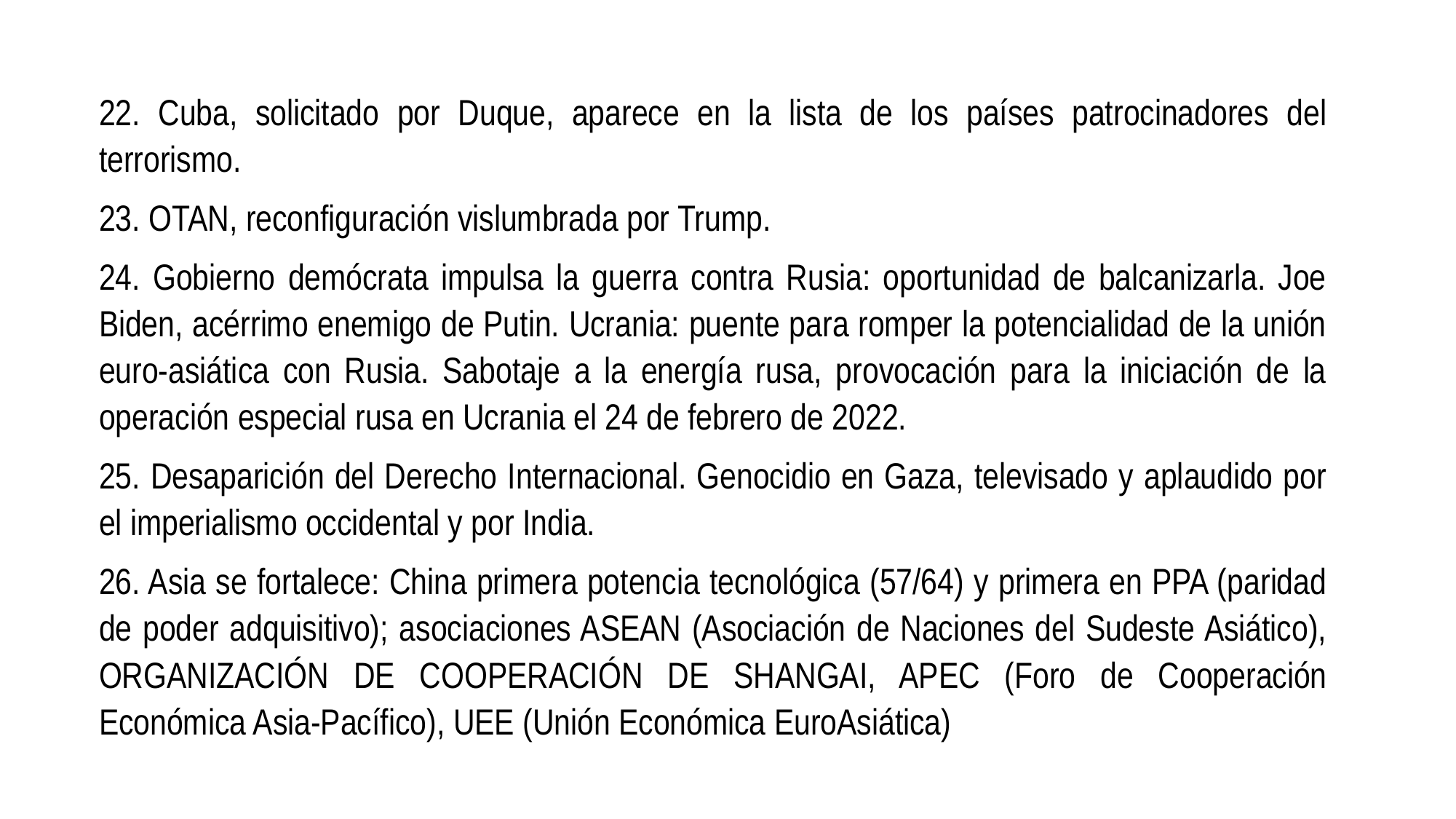

22. Cuba, solicitado por Duque, aparece en la lista de los países patrocinadores del terrorismo.
23. OTAN, reconfiguración vislumbrada por Trump.
24. Gobierno demócrata impulsa la guerra contra Rusia: oportunidad de balcanizarla. Joe Biden, acérrimo enemigo de Putin. Ucrania: puente para romper la potencialidad de la unión euro-asiática con Rusia. Sabotaje a la energía rusa, provocación para la iniciación de la operación especial rusa en Ucrania el 24 de febrero de 2022.
25. Desaparición del Derecho Internacional. Genocidio en Gaza, televisado y aplaudido por el imperialismo occidental y por India.
26. Asia se fortalece: China primera potencia tecnológica (57/64) y primera en PPA (paridad de poder adquisitivo); asociaciones ASEAN (Asociación de Naciones del Sudeste Asiático), ORGANIZACIÓN DE COOPERACIÓN DE SHANGAI, APEC (Foro de Cooperación Económica Asia-Pacífico), UEE (Unión Económica EuroAsiática)